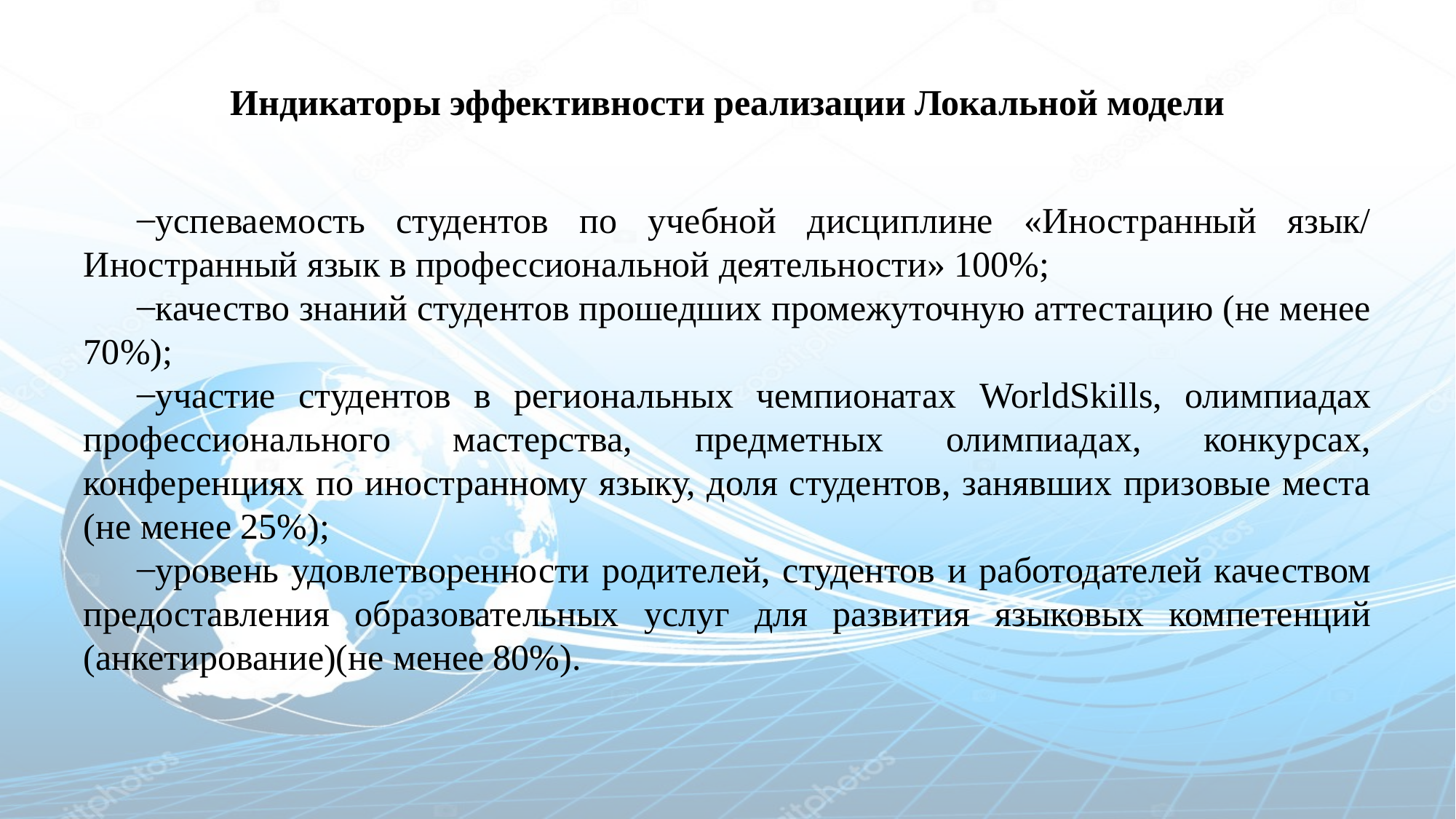

# Индикаторы эффективности реализации Локальной модели
успеваемость студентов по учебной дисциплине «Иностранный язык/ Иностранный язык в профессиональной деятельности» 100%;
качество знаний студентов прошедших промежуточную аттестацию (не менее 70%);
участие студентов в региональных чемпионатах WorldSkills, олимпиадах профессионального мастерства, предметных олимпиадах, конкурсах, конференциях по иностранному языку, доля студентов, занявших призовые места (не менее 25%);
уровень удовлетворенности родителей, студентов и работодателей качеством предоставления образовательных услуг для развития языковых компетенций (анкетирование)(не менее 80%).